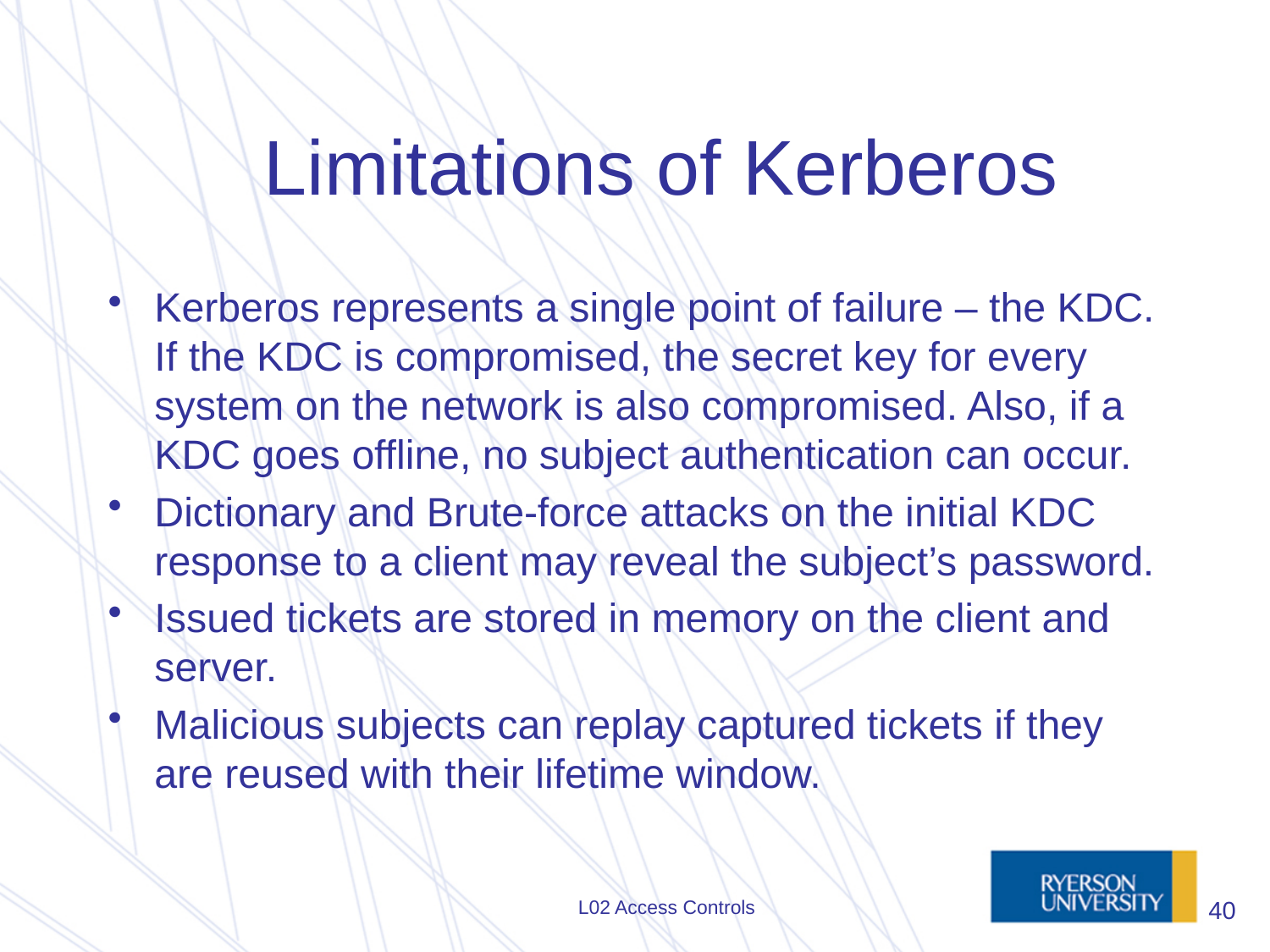

# Limitations of Kerberos
Kerberos represents a single point of failure – the KDC. If the KDC is compromised, the secret key for every system on the network is also compromised. Also, if a KDC goes offline, no subject authentication can occur.
Dictionary and Brute-force attacks on the initial KDC response to a client may reveal the subject’s password.
Issued tickets are stored in memory on the client and server.
Malicious subjects can replay captured tickets if they are reused with their lifetime window.

L02 Access Controls
40